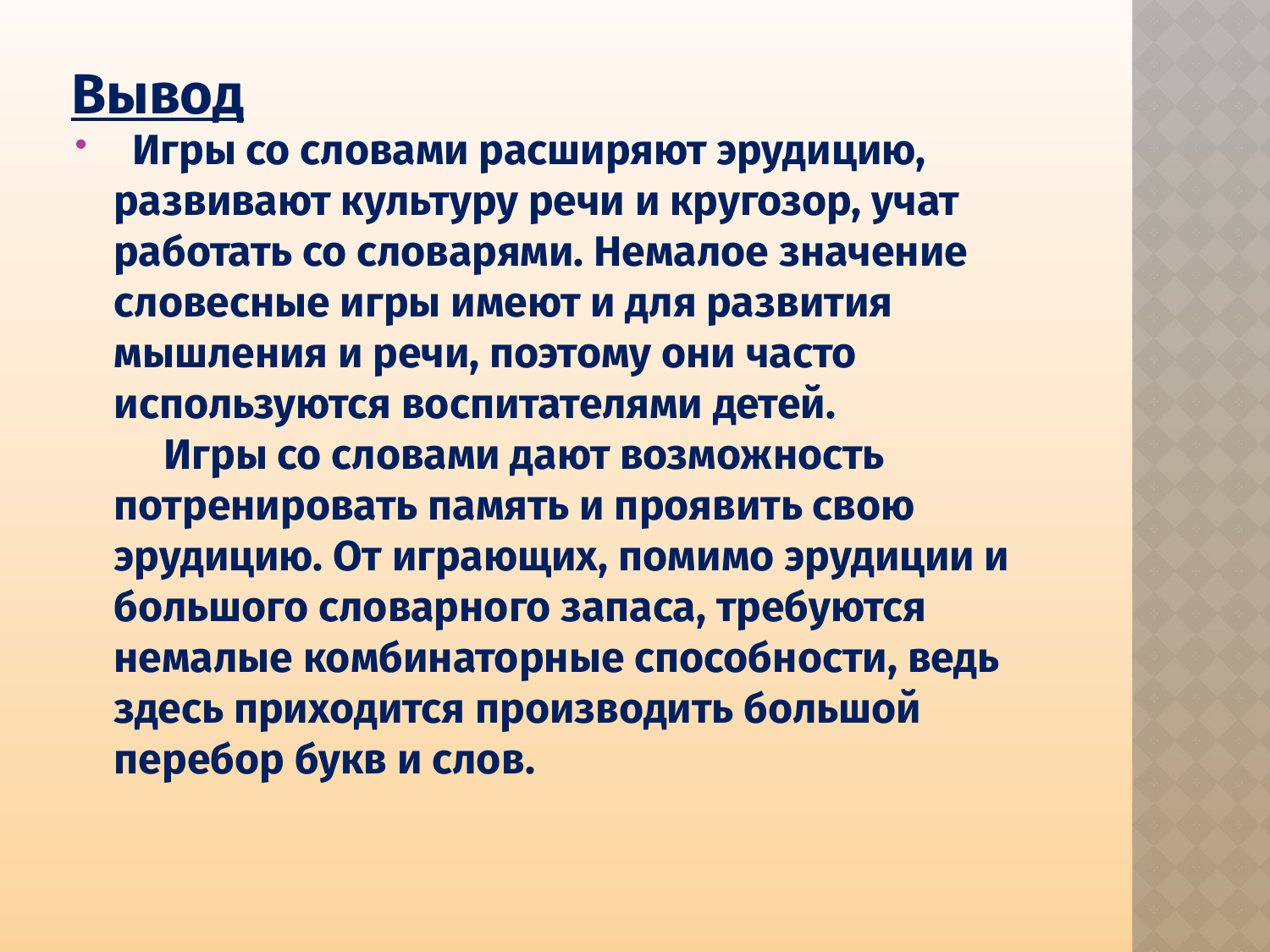

# Вывод
  Игры со словами расширяют эрудицию, развивают культуру речи и кругозор, учат работать со словарями. Немалое значение словесные игры имеют и для развития мышления и речи, поэтому они часто используются воспитателями детей.
     Игры со словами дают возможность потренировать память и проявить свою эрудицию. От играющих, помимо эрудиции и большого словарного запаса, требуются немалые комбинаторные способности, ведь здесь приходится производить большой перебор букв и слов.